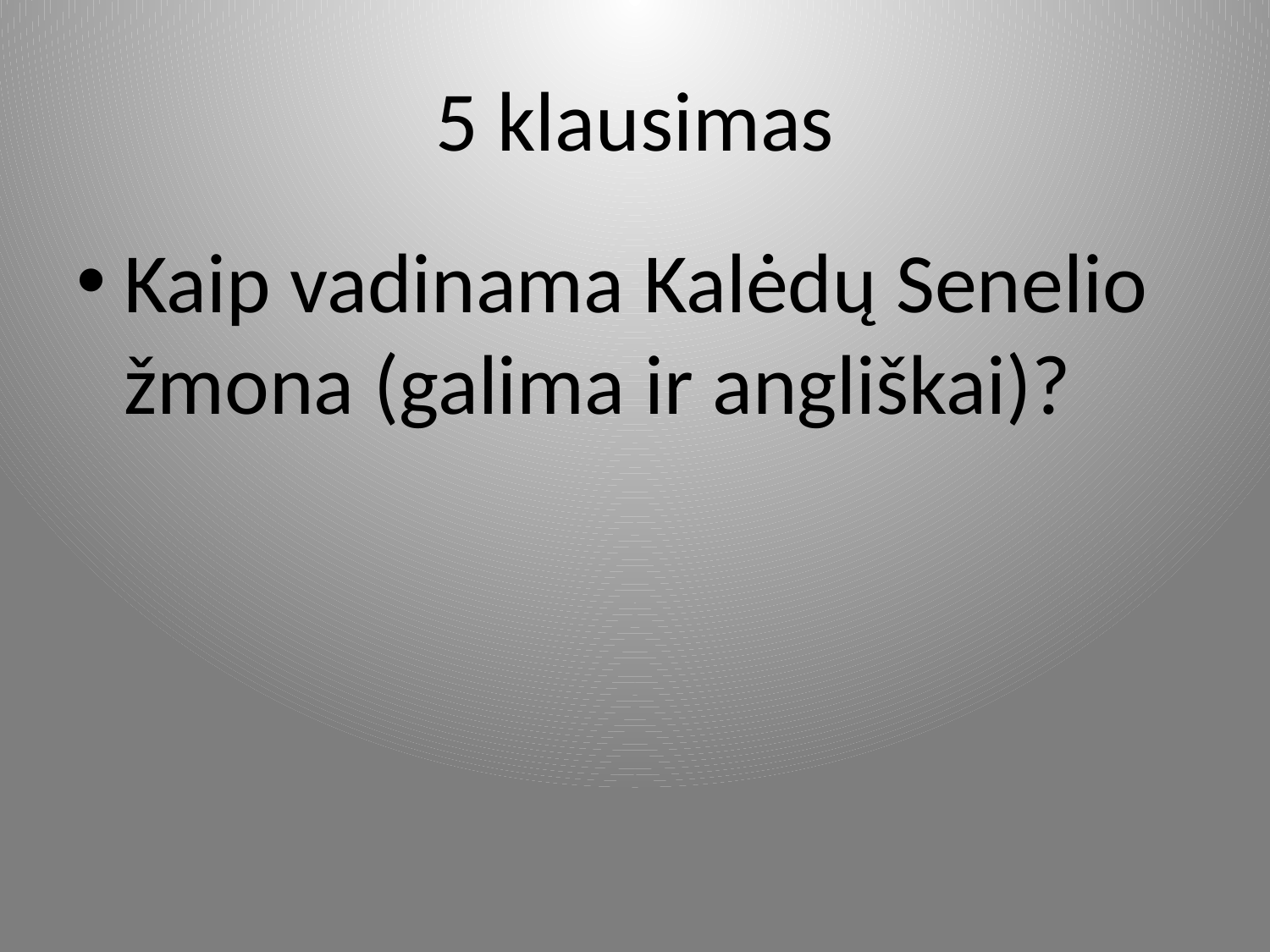

# 5 klausimas
Kaip vadinama Kalėdų Senelio žmona (galima ir angliškai)?